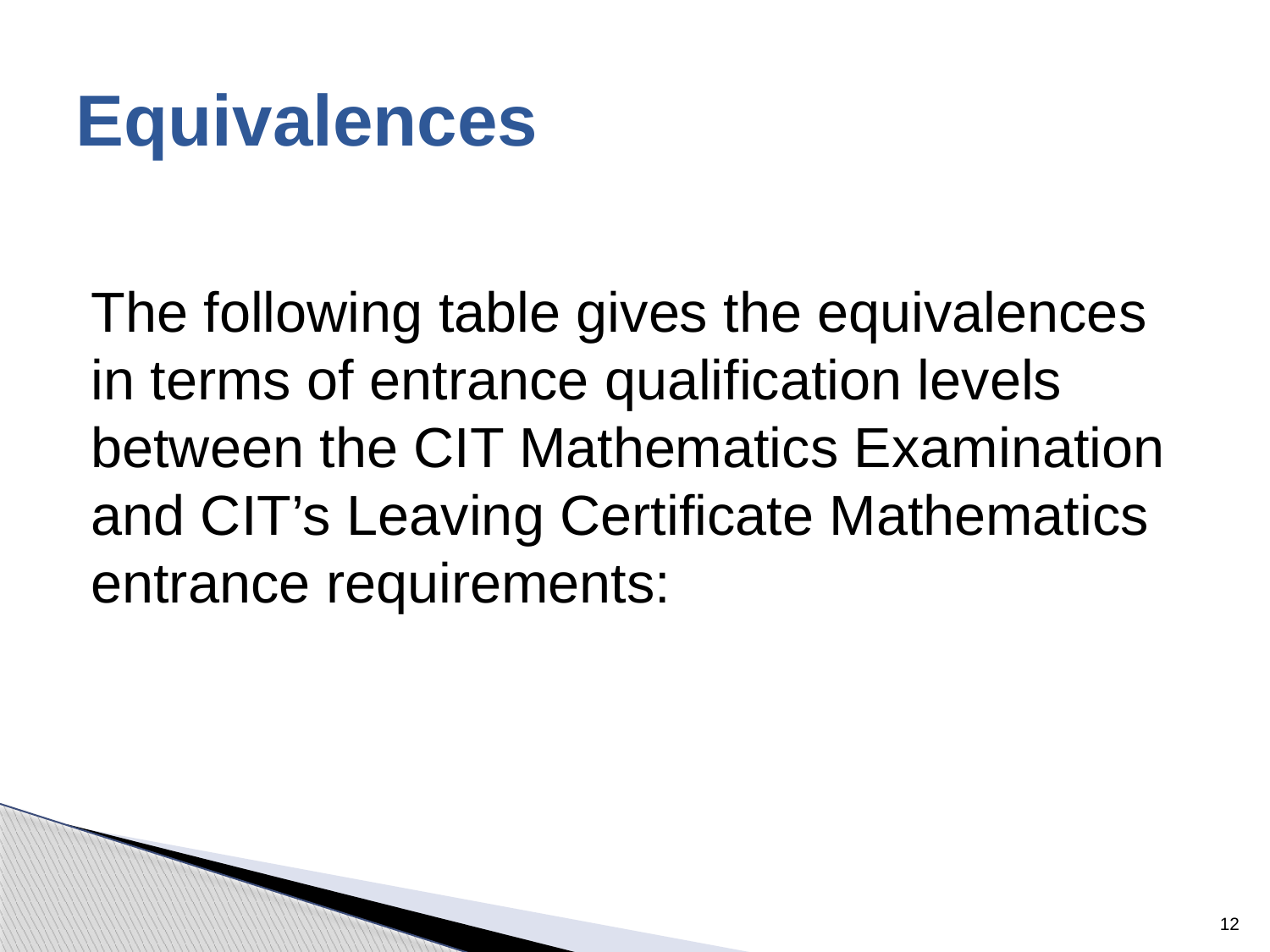

# Equivalences

The following table gives the equivalences in terms of entrance qualification levels between the CIT Mathematics Examination and CIT’s Leaving Certificate Mathematics entrance requirements:

12